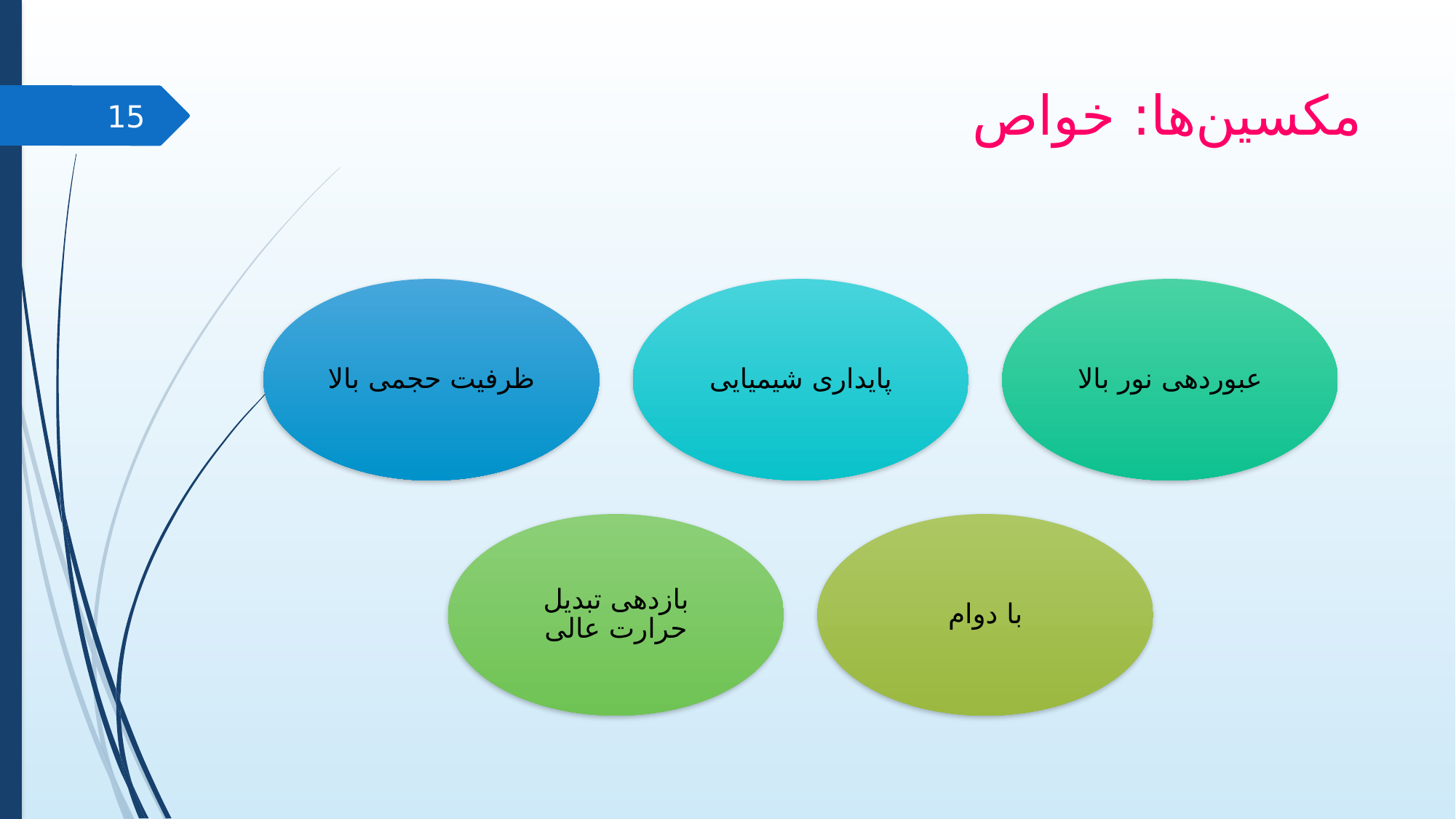

# مکسین‌ها: خواص
15
ظرفیت حجمی بالا
پایداری شیمیایی
عبوردهی نور بالا
بازدهی تبدیل حرارت عالی
با دوام